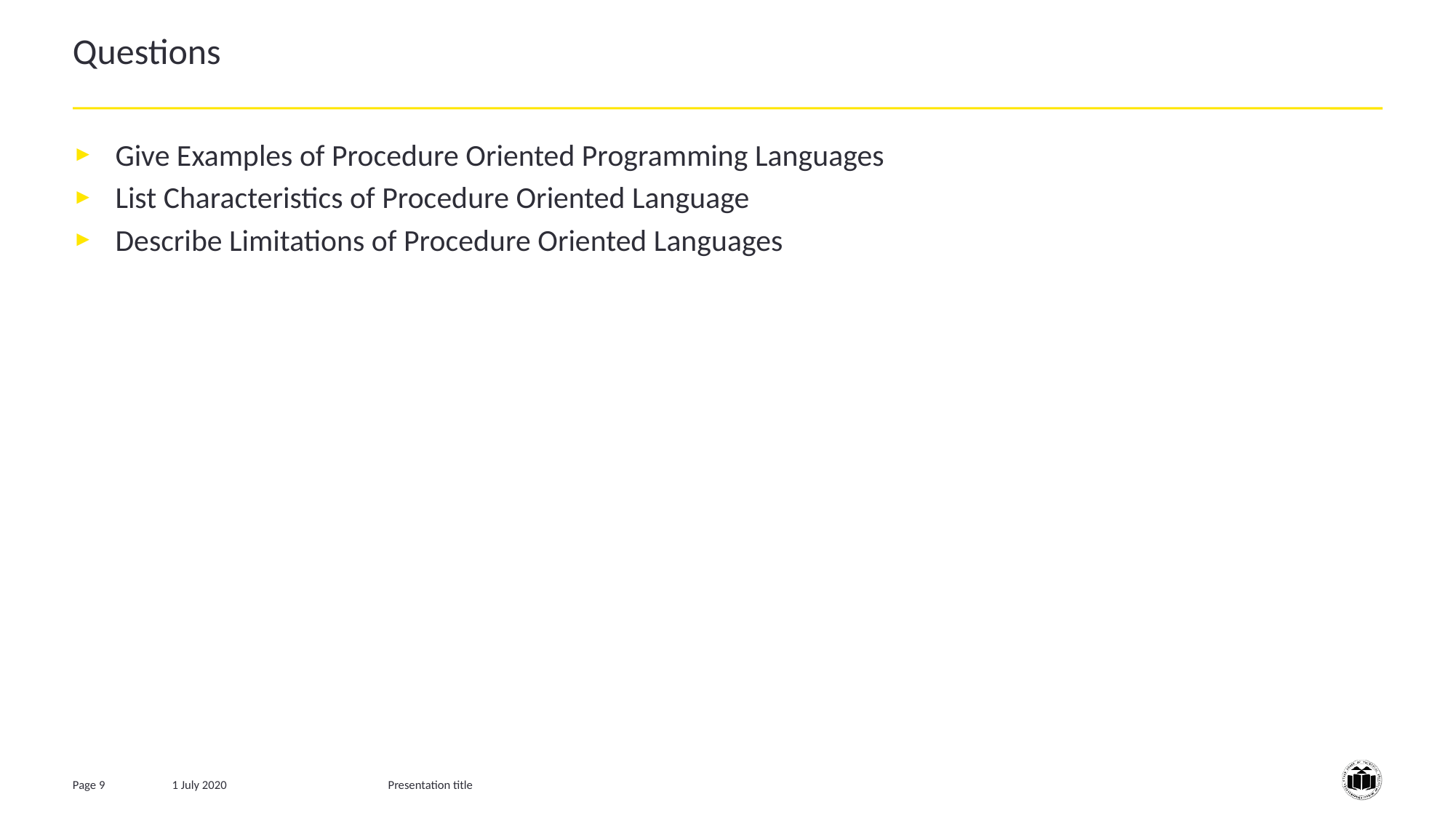

# Questions
Give Examples of Procedure Oriented Programming Languages
List Characteristics of Procedure Oriented Language
Describe Limitations of Procedure Oriented Languages